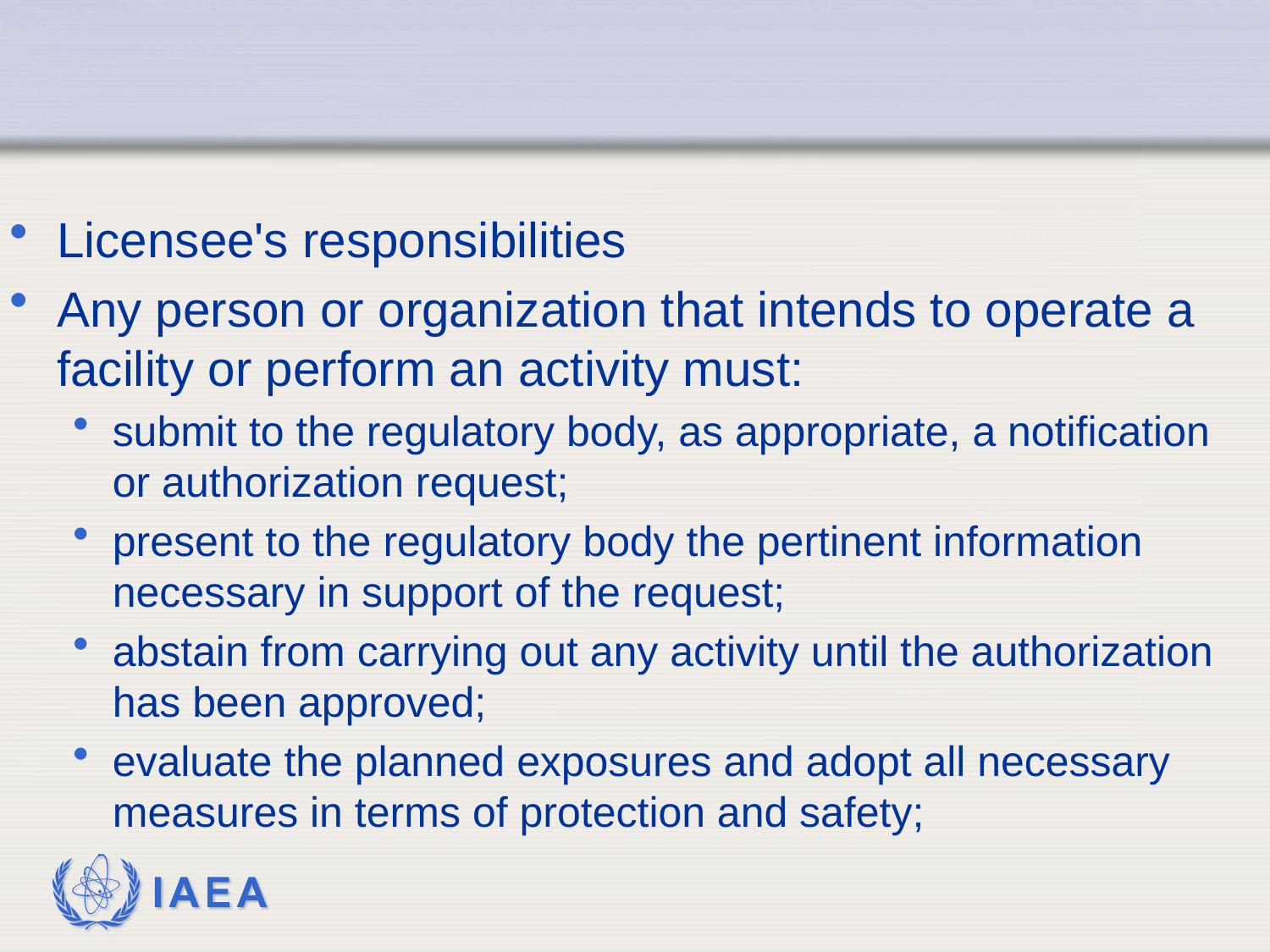

#
Licensee's responsibilities
Any person or organization that intends to operate a facility or perform an activity must:
submit to the regulatory body, as appropriate, a notification or authorization request;
present to the regulatory body the pertinent information necessary in support of the request;
abstain from carrying out any activity until the authorization has been approved;
evaluate the planned exposures and adopt all necessary measures in terms of protection and safety;